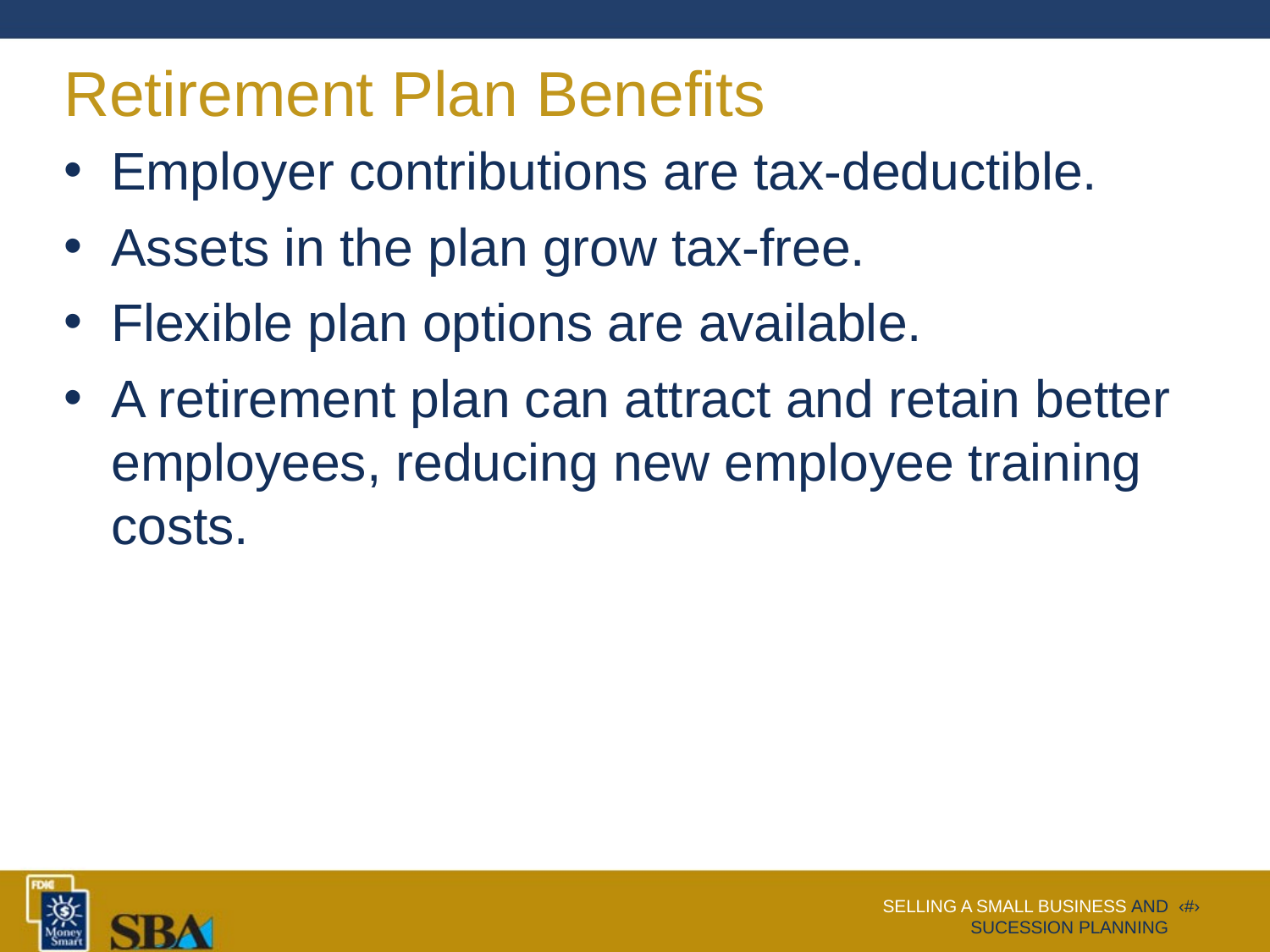

# Retirement Plan Benefits
Employer contributions are tax-deductible.
Assets in the plan grow tax-free.
Flexible plan options are available.
A retirement plan can attract and retain better employees, reducing new employee training costs.